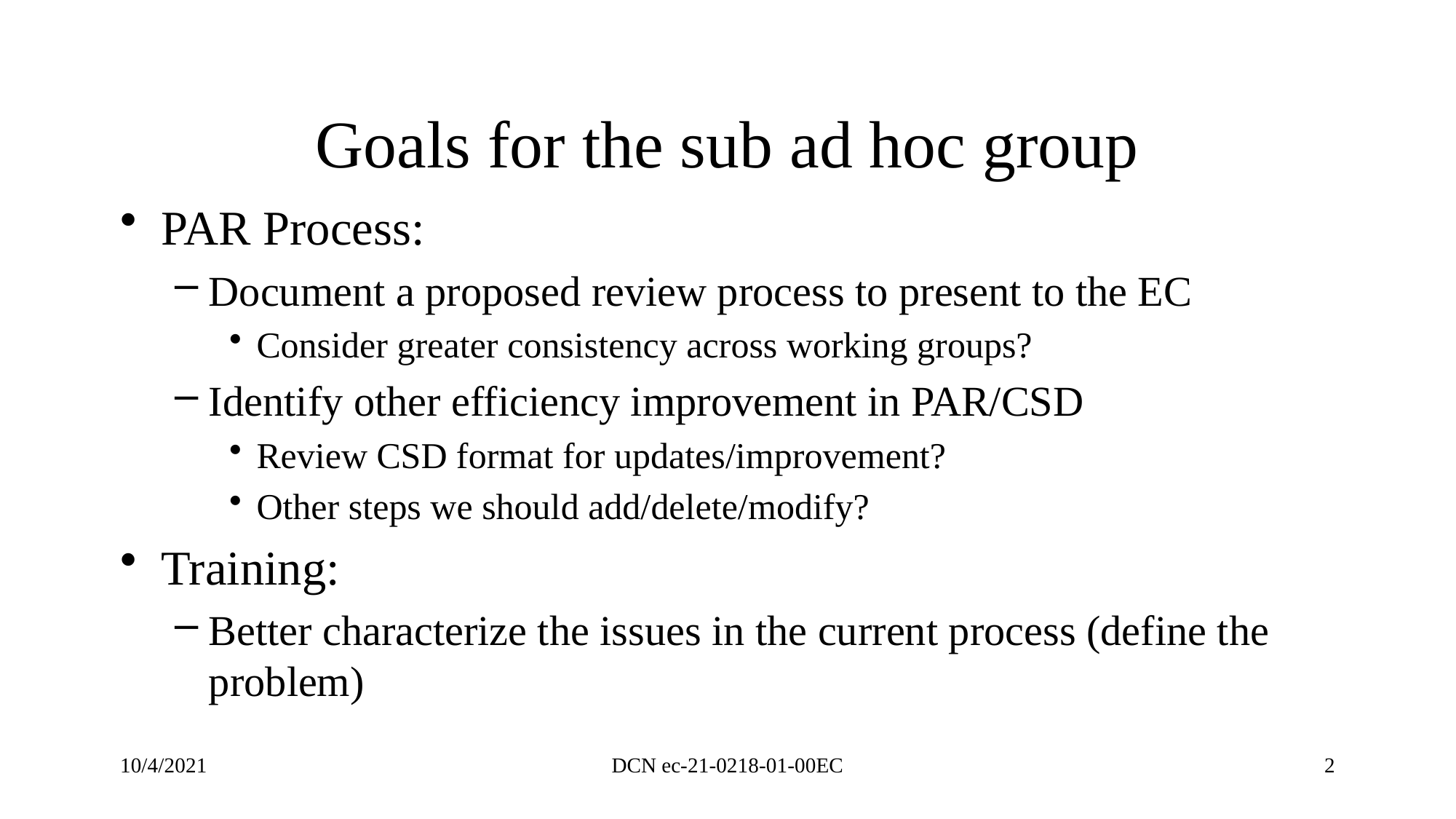

# Goals for the sub ad hoc group
PAR Process:
Document a proposed review process to present to the EC
Consider greater consistency across working groups?
Identify other efficiency improvement in PAR/CSD
Review CSD format for updates/improvement?
Other steps we should add/delete/modify?
Training:
Better characterize the issues in the current process (define the problem)

10/4/2021
DCN ec-21-0218-01-00EC
2